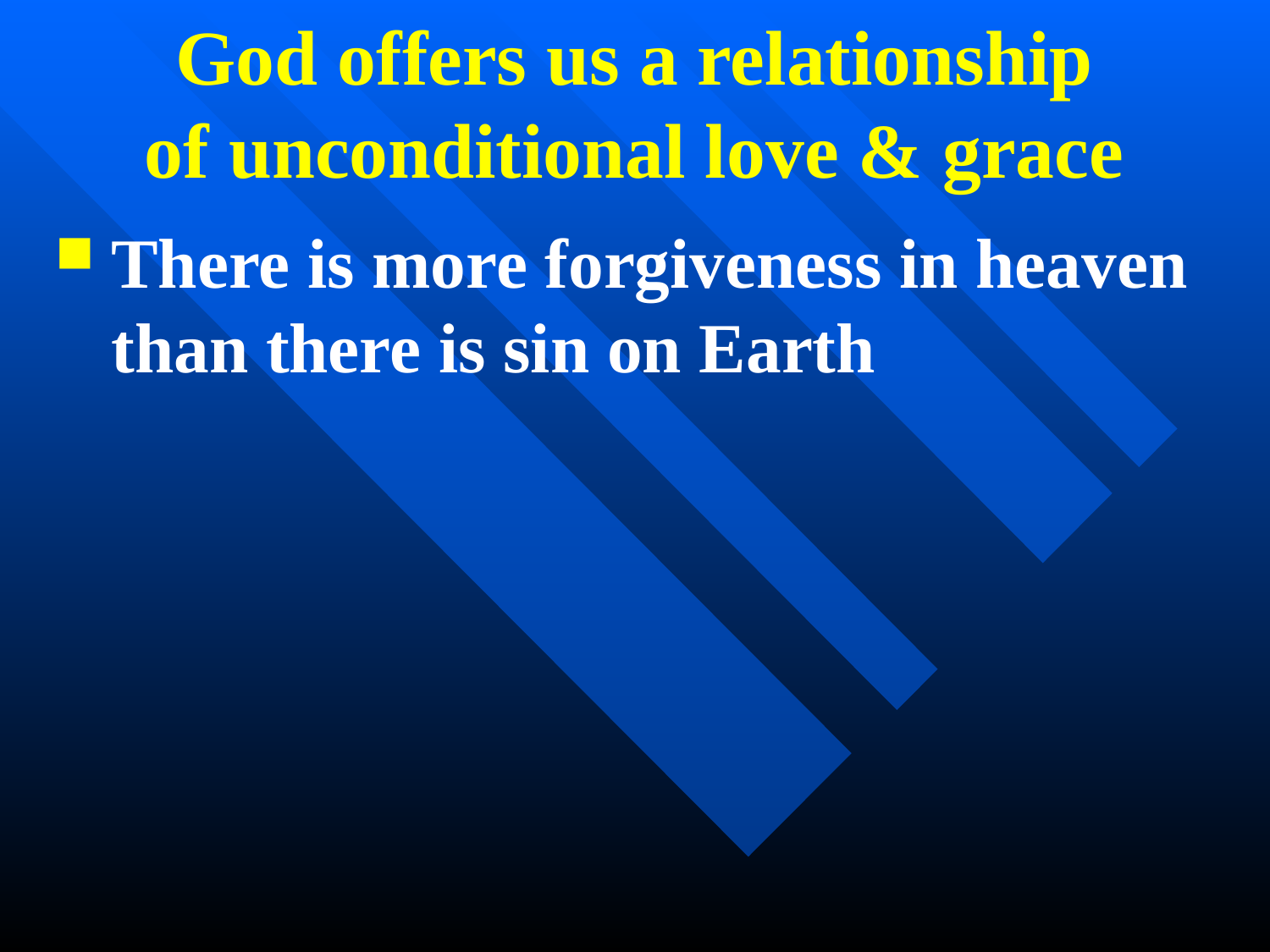

# God offers us a relationship of unconditional love & grace
There is more forgiveness in heaven than there is sin on Earth